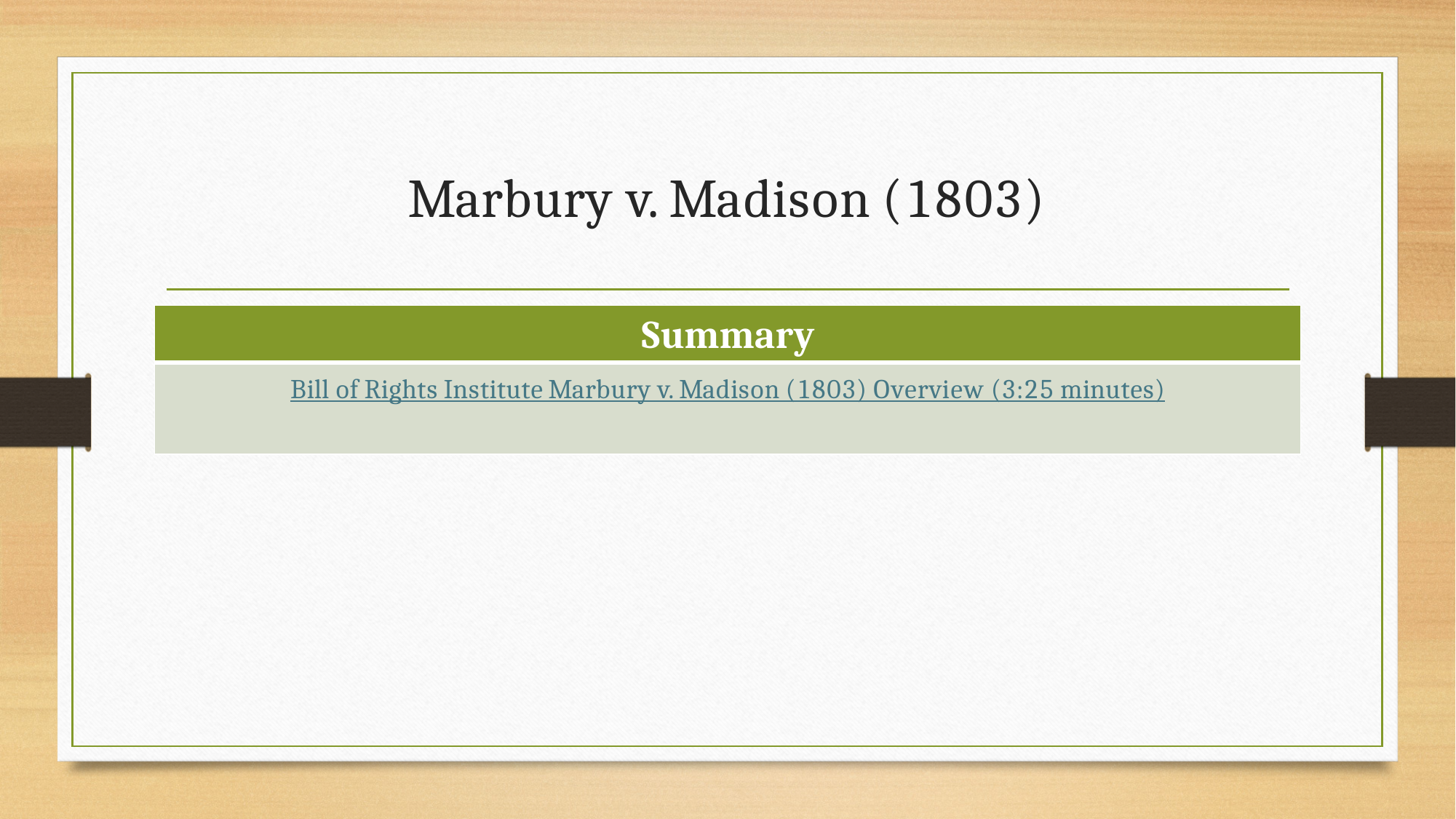

# Marbury v. Madison (1803)
| Summary |
| --- |
| Bill of Rights Institute Marbury v. Madison (1803) Overview (3:25 minutes) |